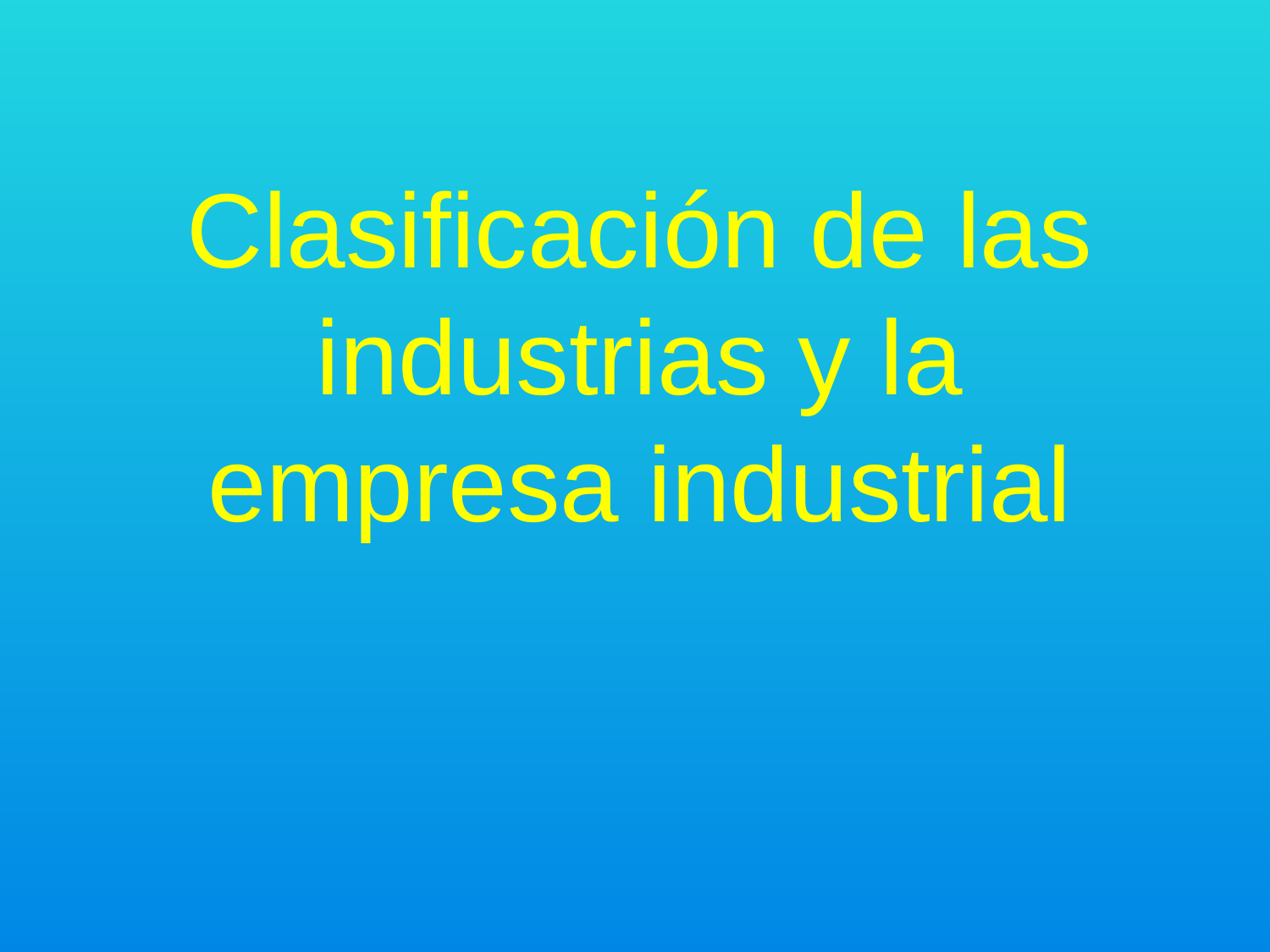

Clasificación de las industrias y la empresa industrial